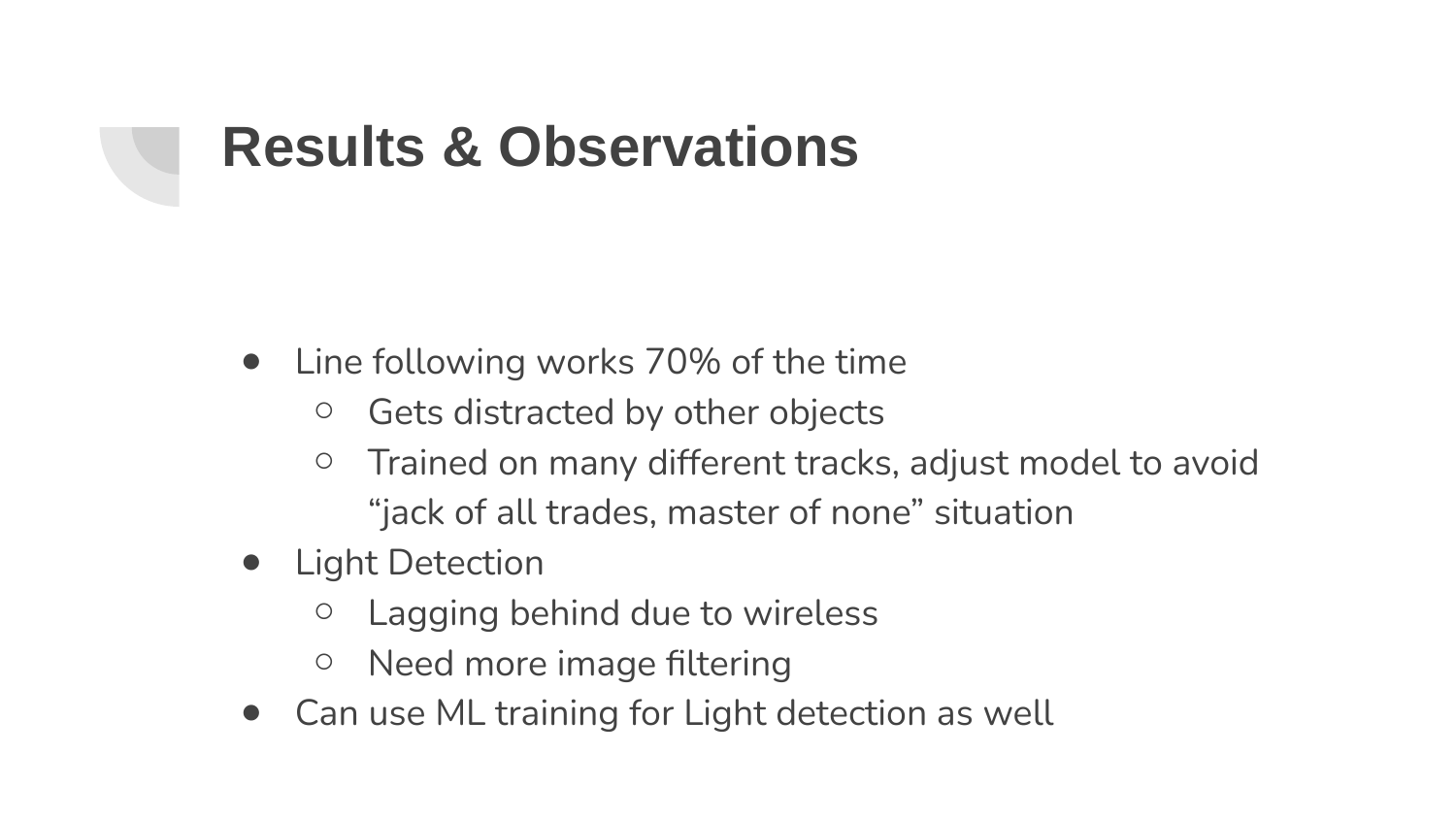

# Results & Observations
Line following works 70% of the time
Gets distracted by other objects
Trained on many different tracks, adjust model to avoid “jack of all trades, master of none” situation
Light Detection
Lagging behind due to wireless
Need more image filtering
Can use ML training for Light detection as well